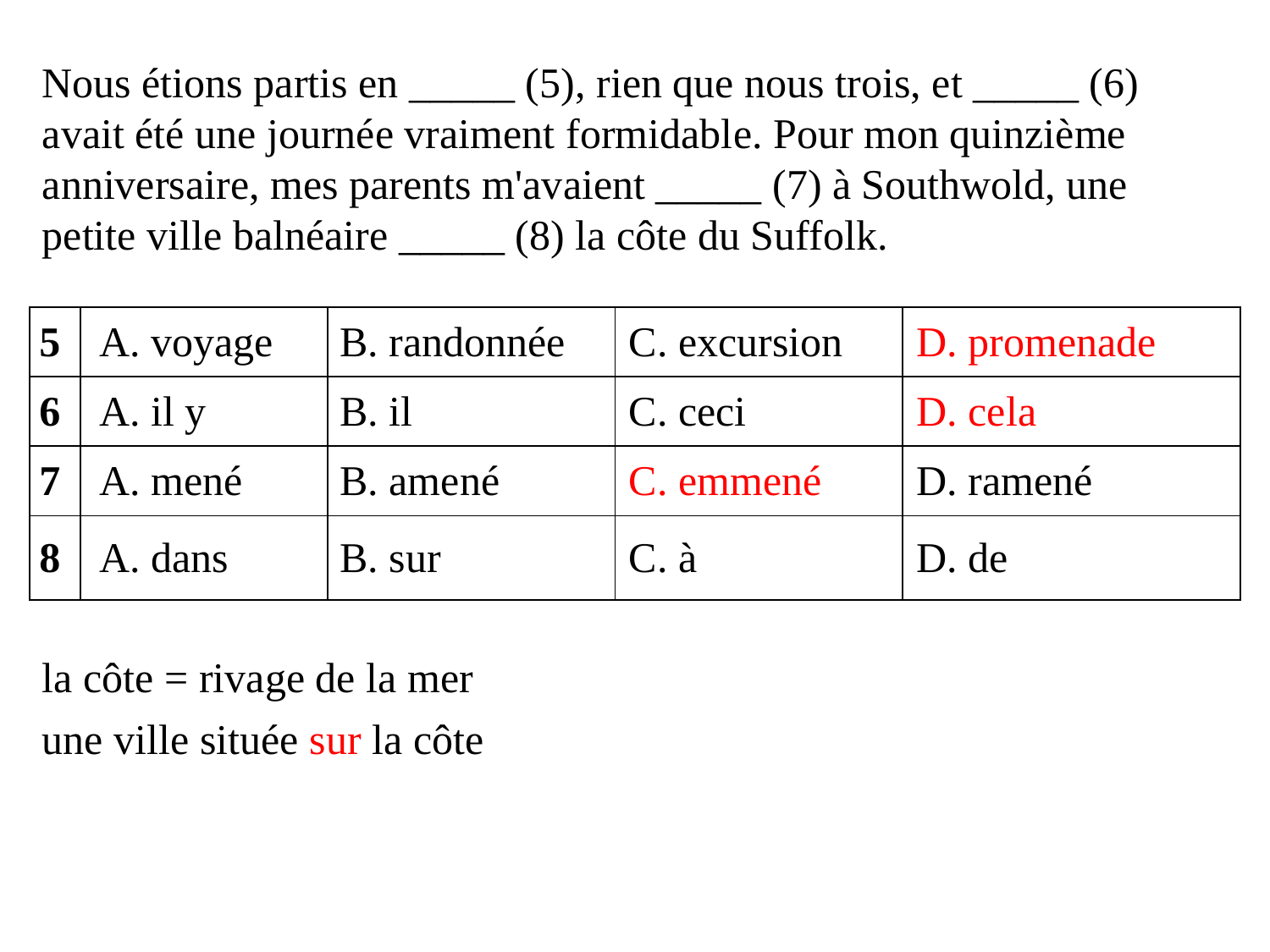

Nous étions partis en _____ (5), rien que nous trois, et _____ (6) avait été une journée vraiment formidable. Pour mon quinzième anniversaire, mes parents m'avaient _____ (7) à Southwold, une petite ville balnéaire _____ (8) la côte du Suffolk.

| 5 | А. voyage | B. randonnée | C. excursion | D. promenade |
| --- | --- | --- | --- | --- |
| 6 | А. il y | B. il | C. ceci | D. cela |
| 7 | А. mené | B. amené | C. emmené | D. ramené |
| 8 | А. dans | B. sur | C. à | D. de |
la côte = rivage de la mer
une ville située sur la côte